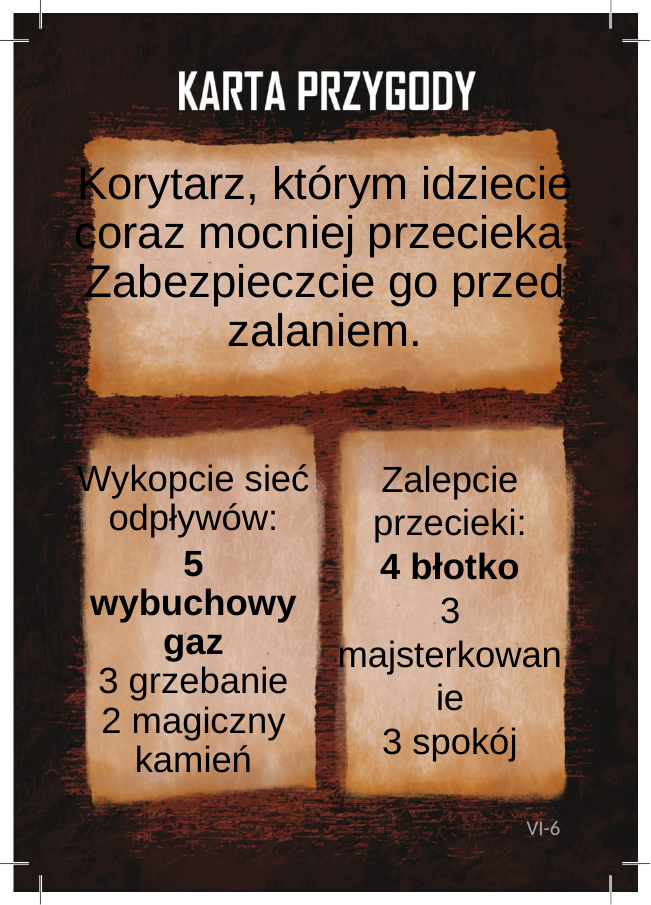

# Korytarz, którym idziecie coraz mocniej przecieka. Zabezpieczcie go przed zalaniem.
Zalepcie przecieki:
4 błotko
3 majsterkowanie
3 spokój
Wykopcie sieć odpływów:
5 wybuchowy gaz
3 grzebanie
2 magiczny kamień
VI-6